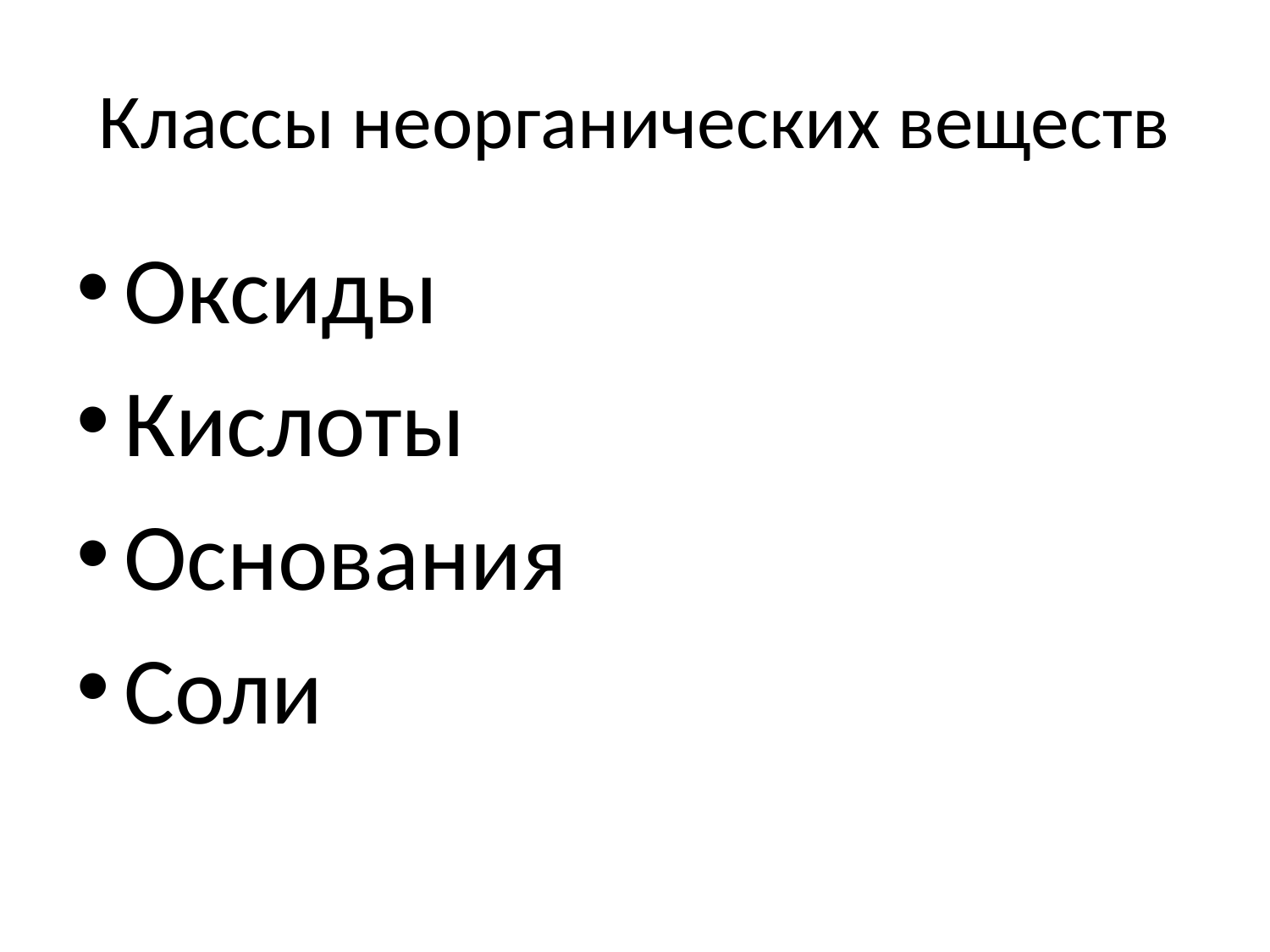

# Классы неорганических веществ
Оксиды
Кислоты
Основания
Соли